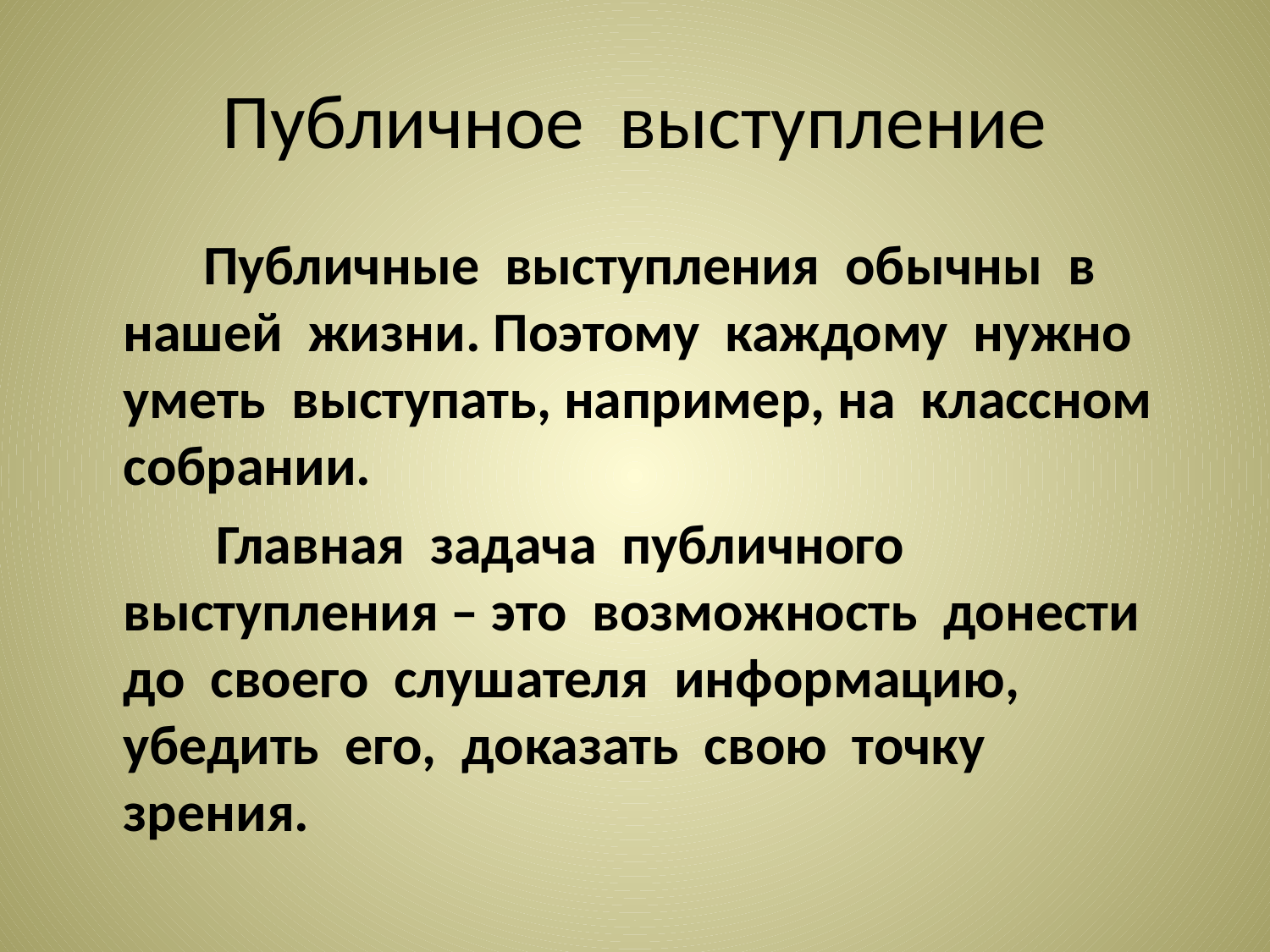

# Публичное  выступление
          Публичные  выступления  обычны  в  нашей  жизни. Поэтому  каждому  нужно  уметь  выступать, например, на  классном  собрании.
           Главная  задача  публичного  выступления – это  возможность  донести  до  своего  слушателя  информацию, убедить  его,  доказать  свою  точку  зрения.